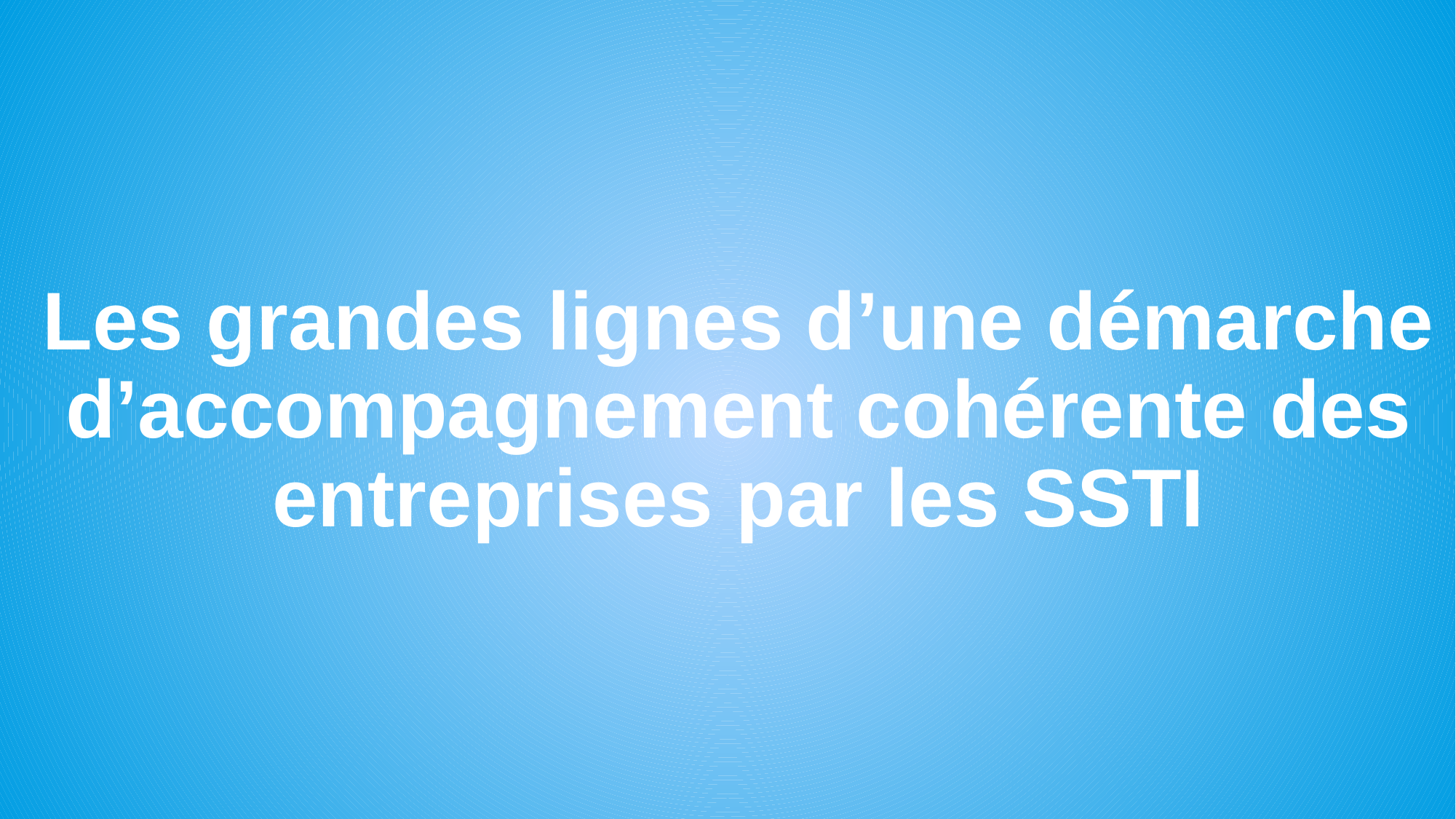

Les grandes lignes d’une démarche d’accompagnement cohérente des entreprises par les SSTI